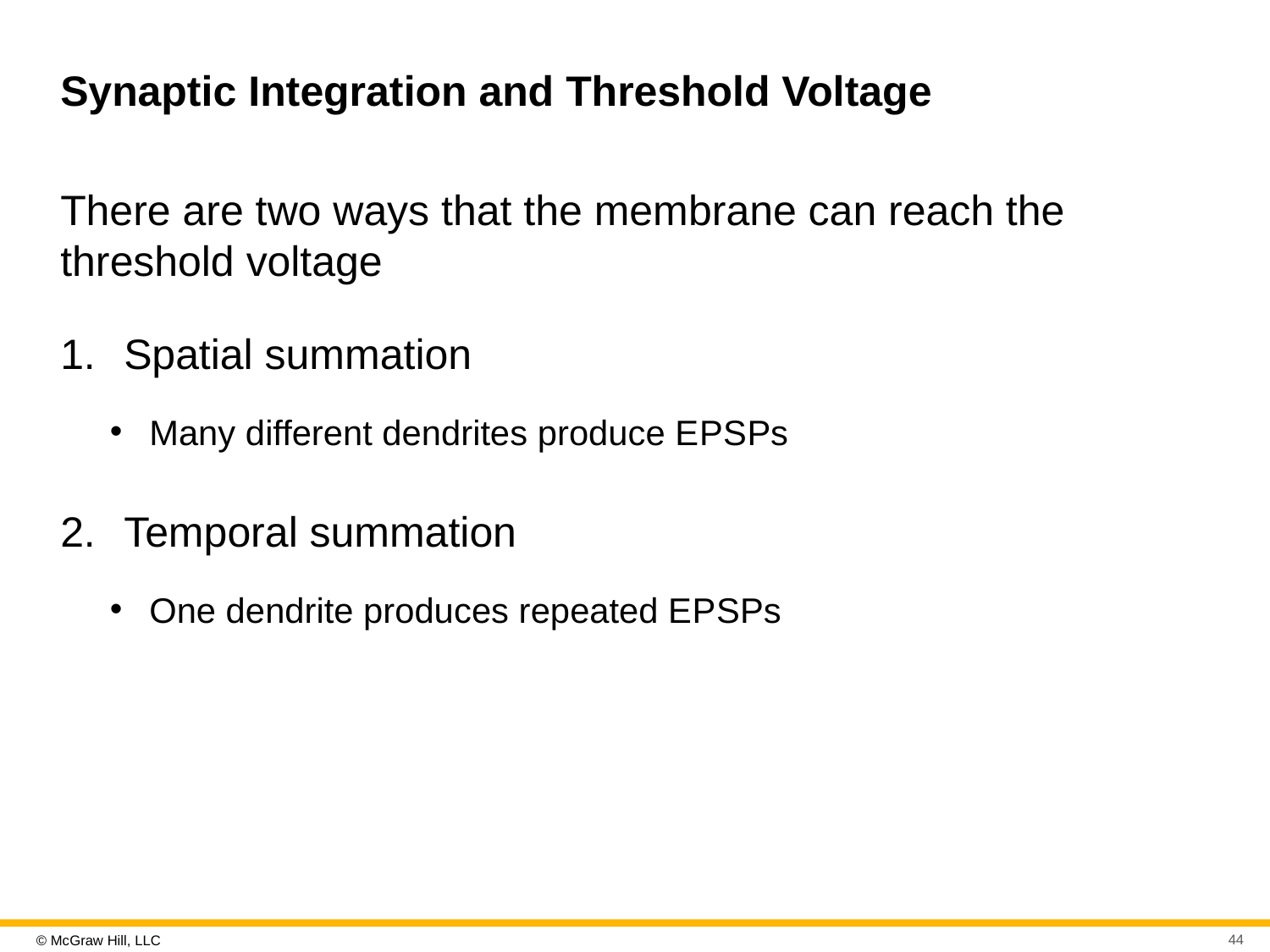

# Synaptic Integration and Threshold Voltage
There are two ways that the membrane can reach the threshold voltage
Spatial summation
Many different dendrites produce E P S Ps
Temporal summation
One dendrite produces repeated E P S Ps
44